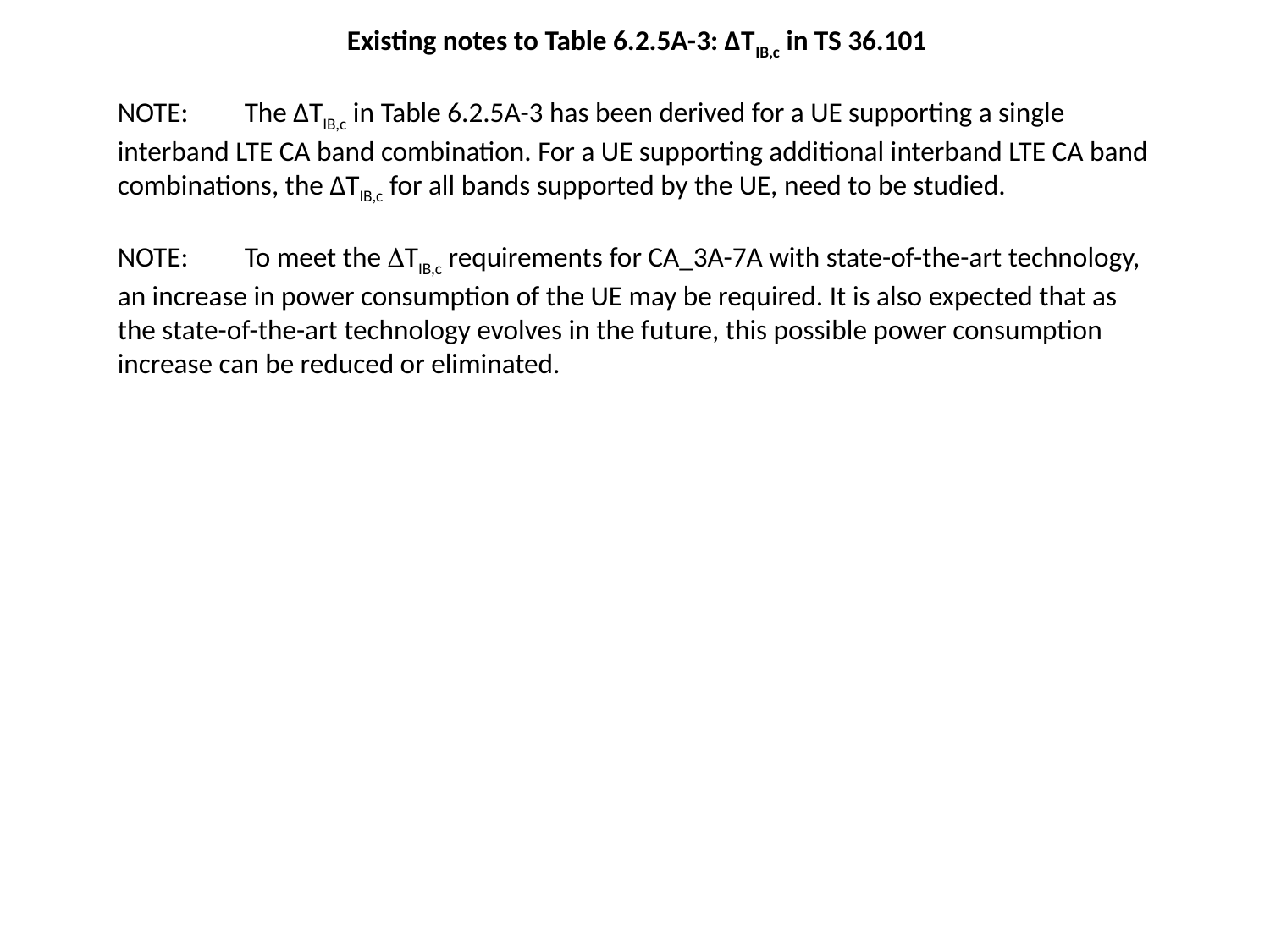

Existing notes to Table 6.2.5A-3: ΔTIB,c in TS 36.101

NOTE:	The ΔTIB,c in Table 6.2.5A-3 has been derived for a UE supporting a single interband LTE CA band combination. For a UE supporting additional interband LTE CA band combinations, the ΔTIB,c for all bands supported by the UE, need to be studied.

NOTE:	To meet the ΔTIB,c requirements for CA_3A-7A with state-of-the-art technology, an increase in power consumption of the UE may be required. It is also expected that as the state-of-the-art technology evolves in the future, this possible power consumption increase can be reduced or eliminated.